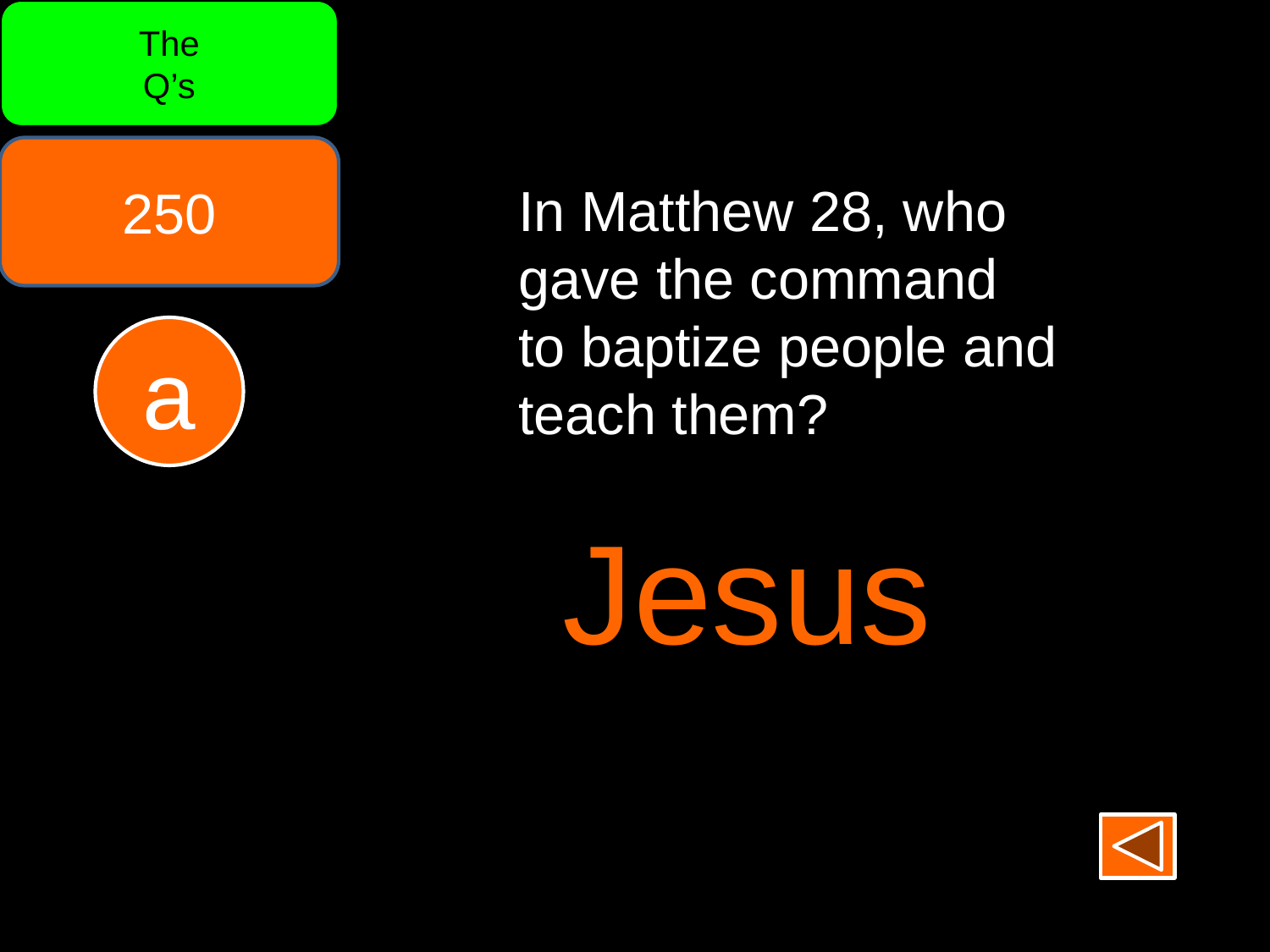

The
Q’s
250
In Matthew 28, who
gave the command
to baptize people and
teach them?
a
Jesus